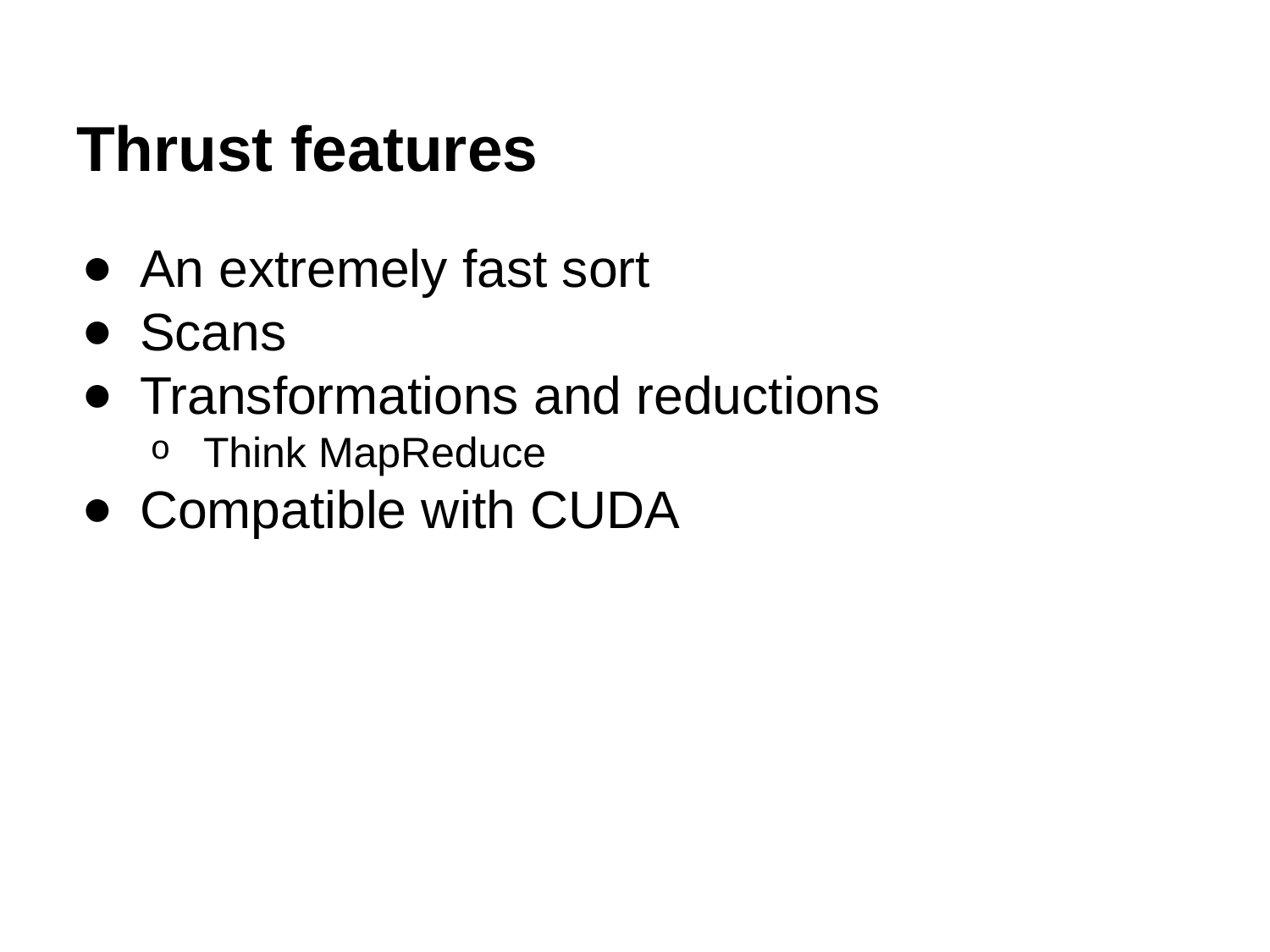

# Thrust features
An extremely fast sort
Scans
Transformations and reductions
Think MapReduce
Compatible with CUDA